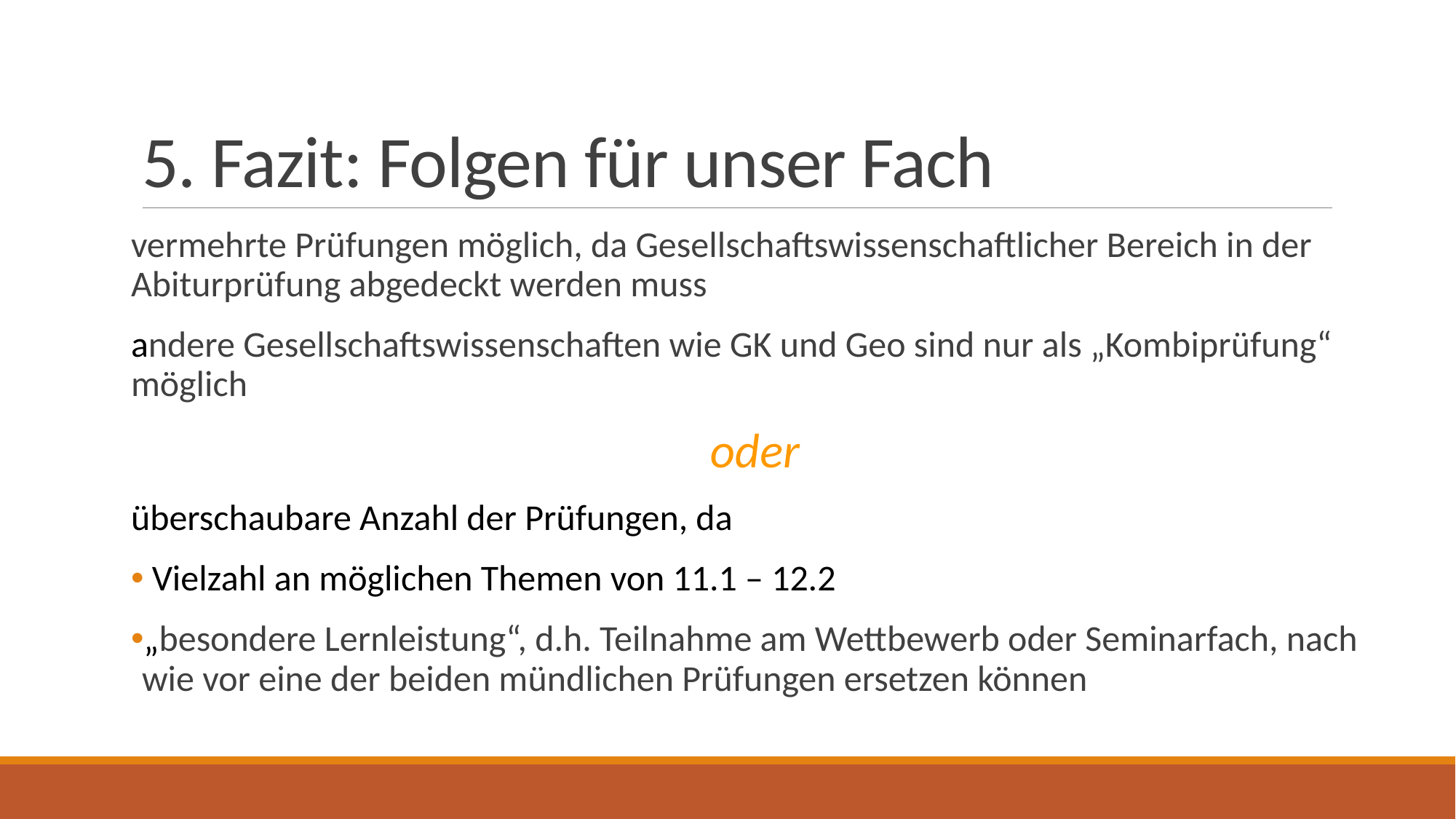

# 5. Fazit: Folgen für unser Fach
vermehrte Prüfungen möglich, da Gesellschaftswissenschaftlicher Bereich in der Abiturprüfung abgedeckt werden muss
andere Gesellschaftswissenschaften wie GK und Geo sind nur als „Kombiprüfung“ möglich
oder
überschaubare Anzahl der Prüfungen, da
 Vielzahl an möglichen Themen von 11.1 – 12.2
„besondere Lernleistung“, d.h. Teilnahme am Wettbewerb oder Seminarfach, nach wie vor eine der beiden mündlichen Prüfungen ersetzen können